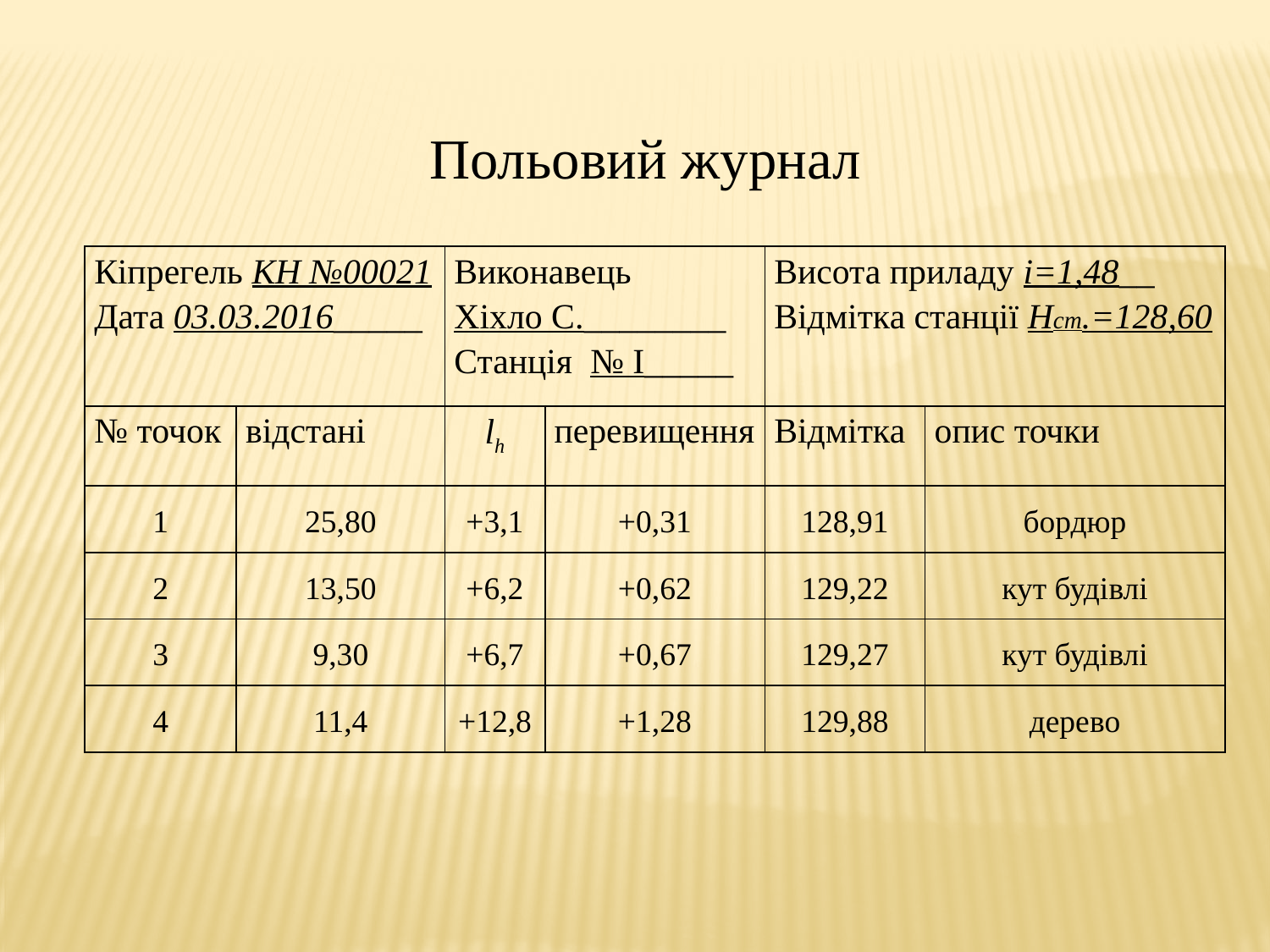

Польовий журнал
| Кіпрегель КН №00021 Дата 03.03.2016\_\_\_\_\_ |  | Виконавець Хіхло С.\_\_\_\_\_\_\_\_ Станція № І\_\_\_\_\_ |  | Висота приладу і=1,48\_\_ Відмітка станції Нст.=128,60 |  |
| --- | --- | --- | --- | --- | --- |
| № точок | відстані | lh | перевищення | Відмітка | опис точки |
| 1 | 25,80 | +3,1 | +0,31 | 128,91 | бордюр |
| 2 | 13,50 | +6,2 | +0,62 | 129,22 | кут будівлі |
| 3 | 9,30 | +6,7 | +0,67 | 129,27 | кут будівлі |
| 4 | 11,4 | +12,8 | +1,28 | 129,88 | дерево |